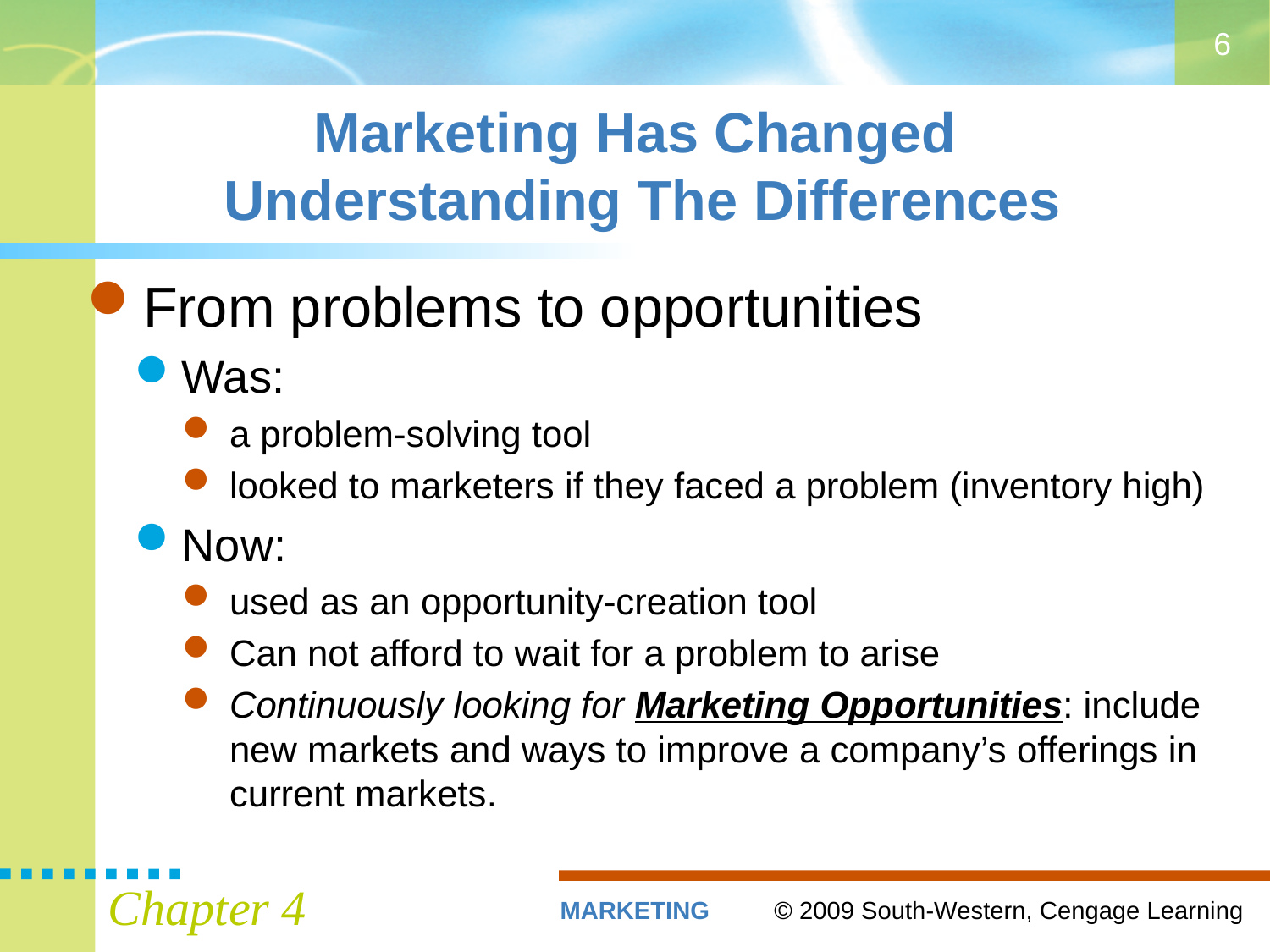

6
# Marketing Has Changed Understanding The Differences
From problems to opportunities
Was:
a problem-solving tool
looked to marketers if they faced a problem (inventory high)
Now:
used as an opportunity-creation tool
Can not afford to wait for a problem to arise
Continuously looking for Marketing Opportunities: include new markets and ways to improve a company’s offerings in current markets.

Chapter 4